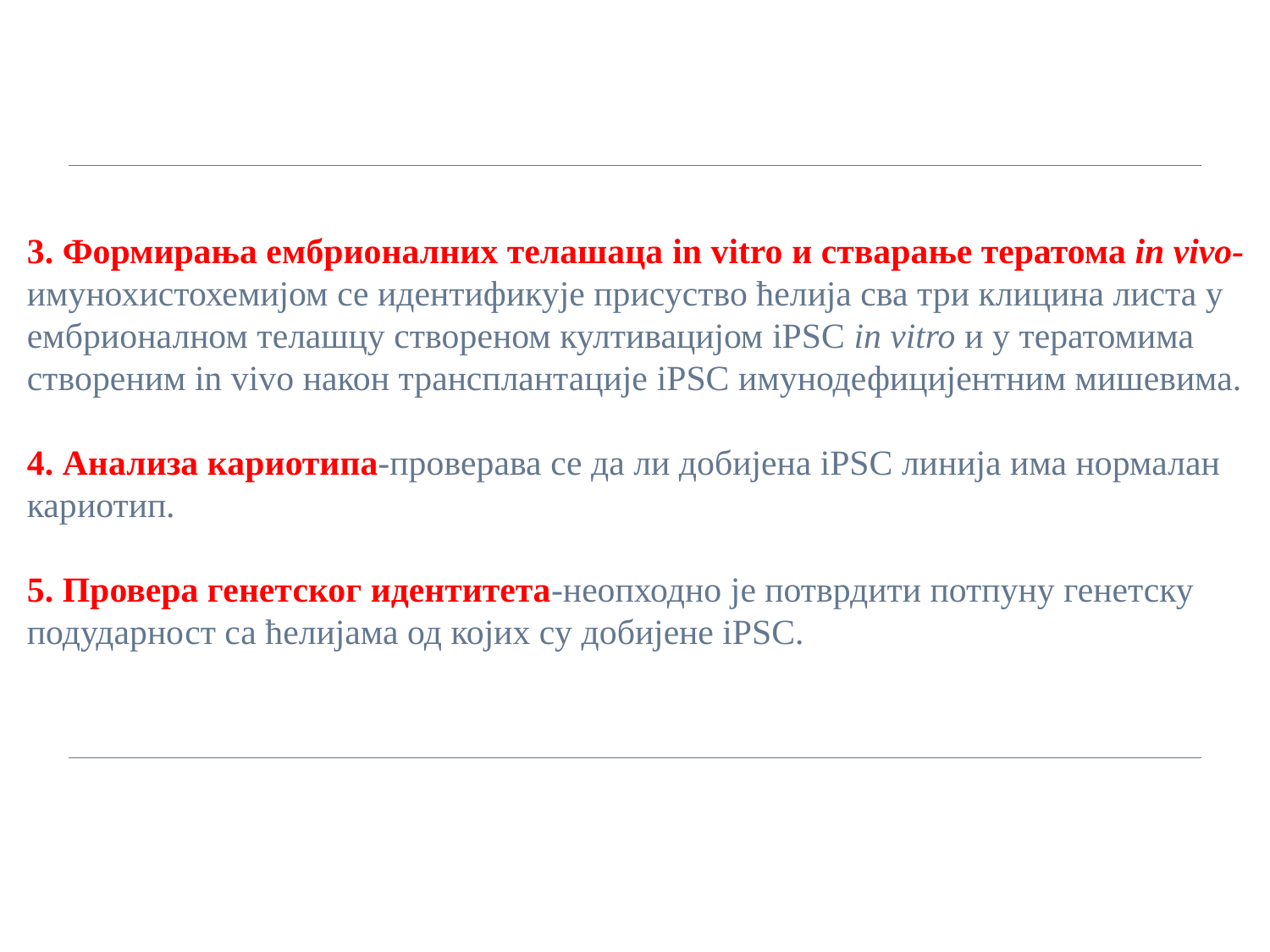

3. Формирања ембрионалних телашаца in vitro и стварање тератома in vivo-
имунохистохемијом се идентификује присуство ћелија сва три клицина листа у ембрионалном телашцу створеном култивацијом iPSC in vitro и у тератомима створеним in vivo након трансплантације iPSC имунодефицијентним мишевима.

4. Анализа кариотипа-проверава се да ли добијена iPSC линија има нормалан кариотип.

5. Провера генетског идентитета-неопходно је потврдити потпуну генетску подударност са ћелијама од којих су добијене iPSC.